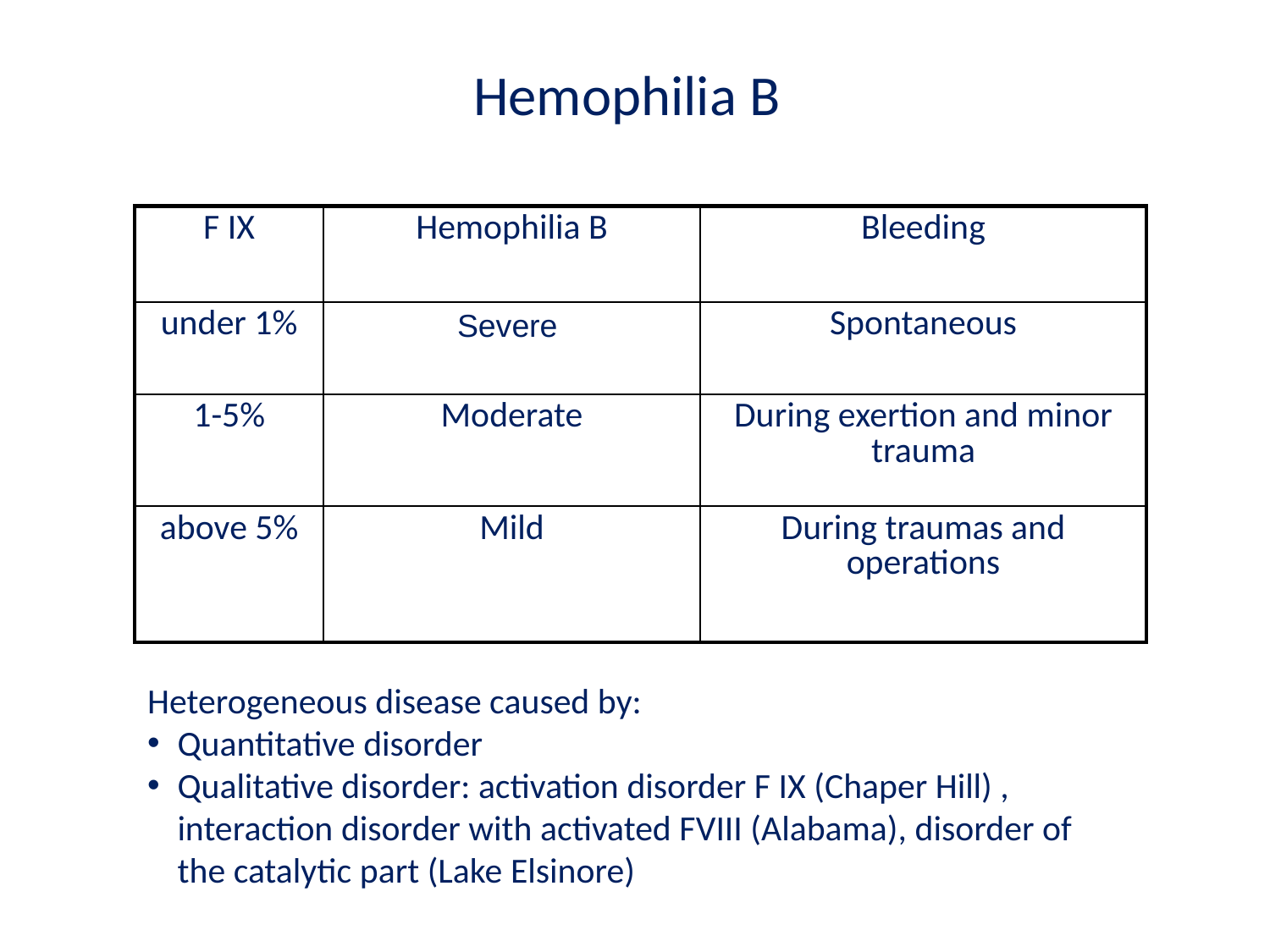

Hemophilia B
| F IX | Hemophilia B | Bleeding |
| --- | --- | --- |
| under 1% | Severe | Spontaneous |
| 1-5% | Moderate | During exertion and minor trauma |
| above 5% | Mild | During traumas and operations |
Heterogeneous disease caused by:
Quantitative disorder
Qualitative disorder: activation disorder F IX (Chaper Hill) , interaction disorder with activated FVIII (Alabama), disorder of the catalytic part (Lake Elsinore)